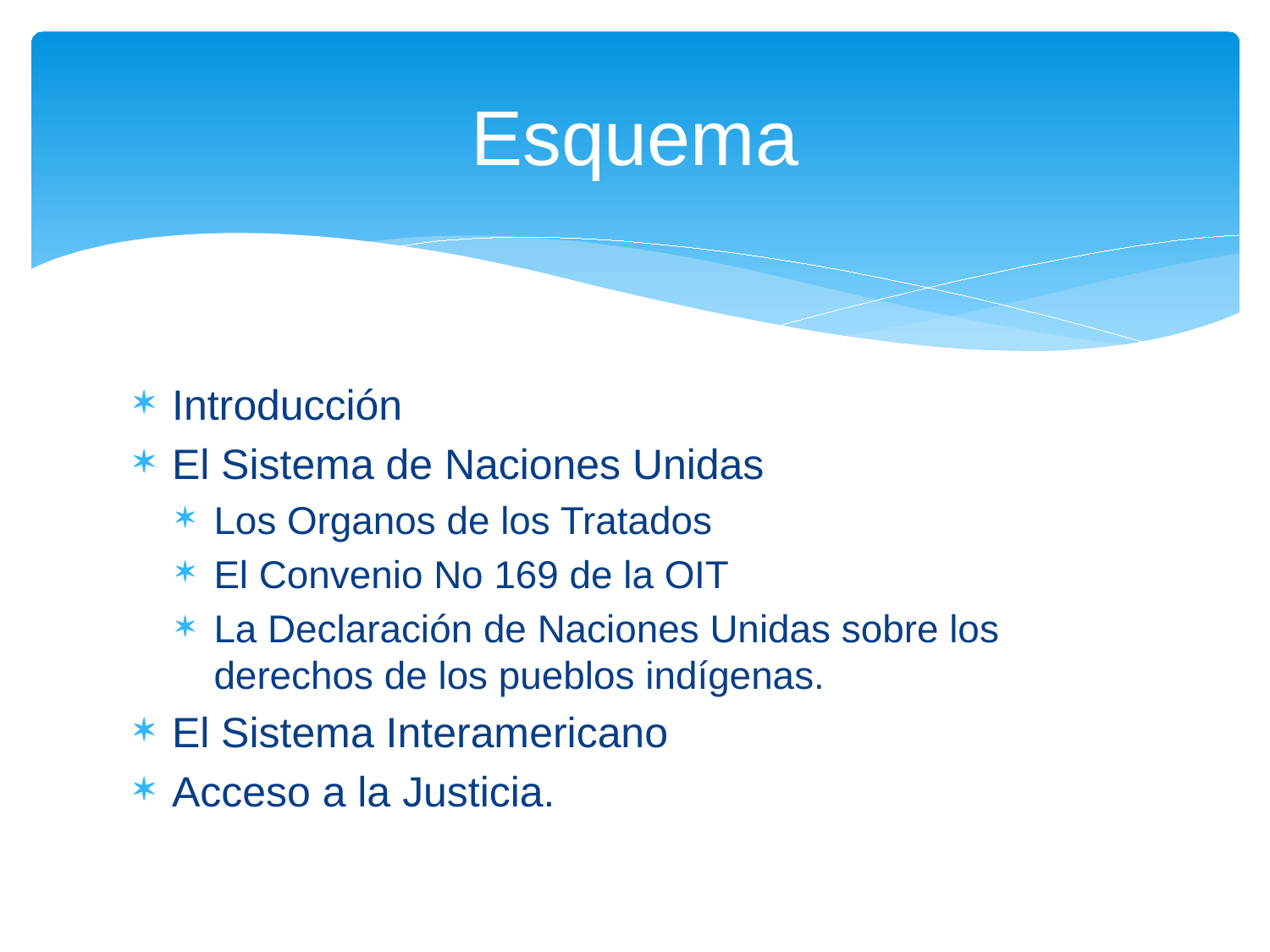

# Esquema
Introducción
El Sistema de Naciones Unidas
Los Organos de los Tratados
El Convenio No 169 de la OIT
La Declaración de Naciones Unidas sobre los derechos de los pueblos indígenas.
El Sistema Interamericano
Acceso a la Justicia.